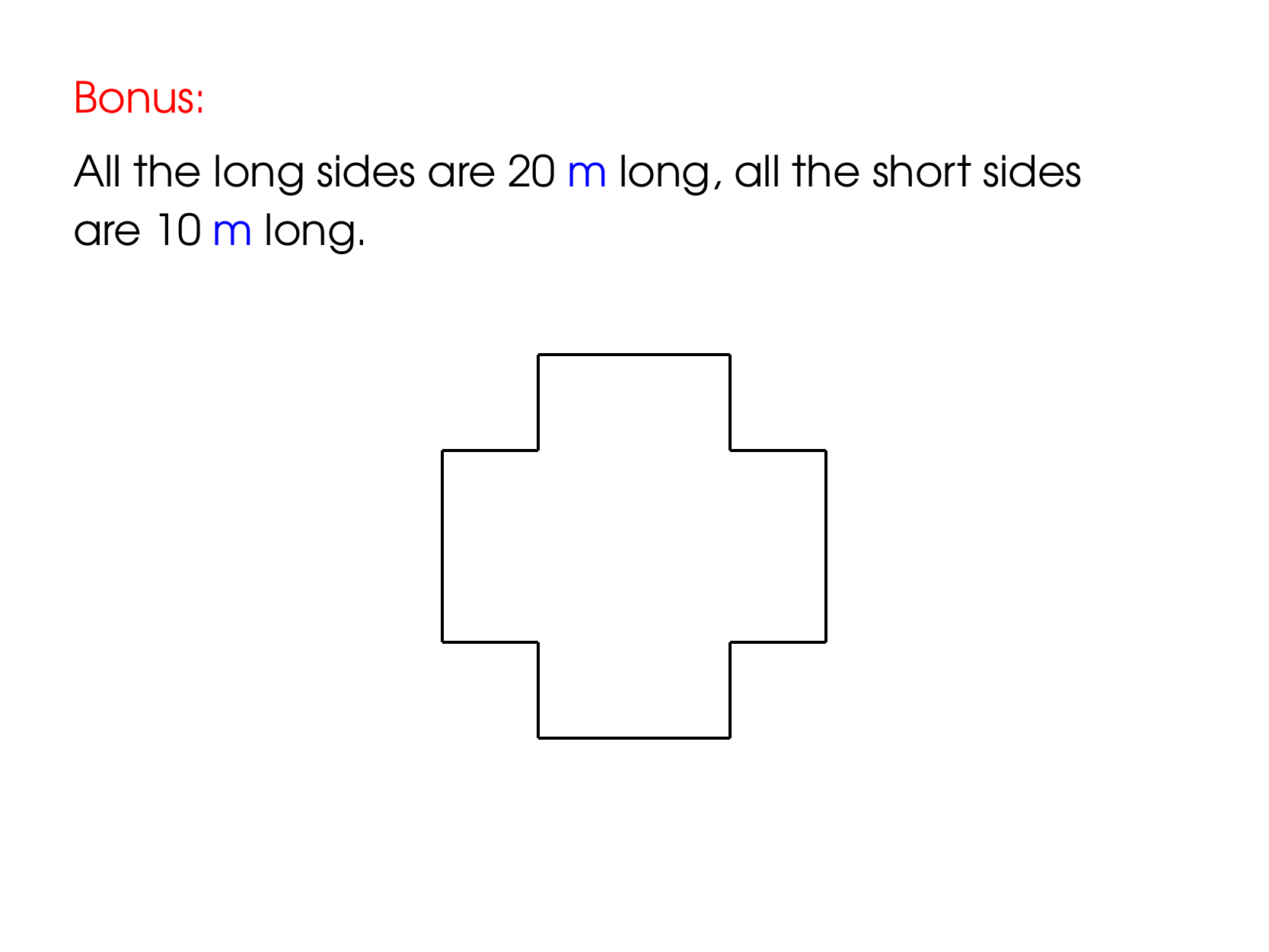

Bonus:
All the long sides are 20 m long, all the short sides
are 10 m long.